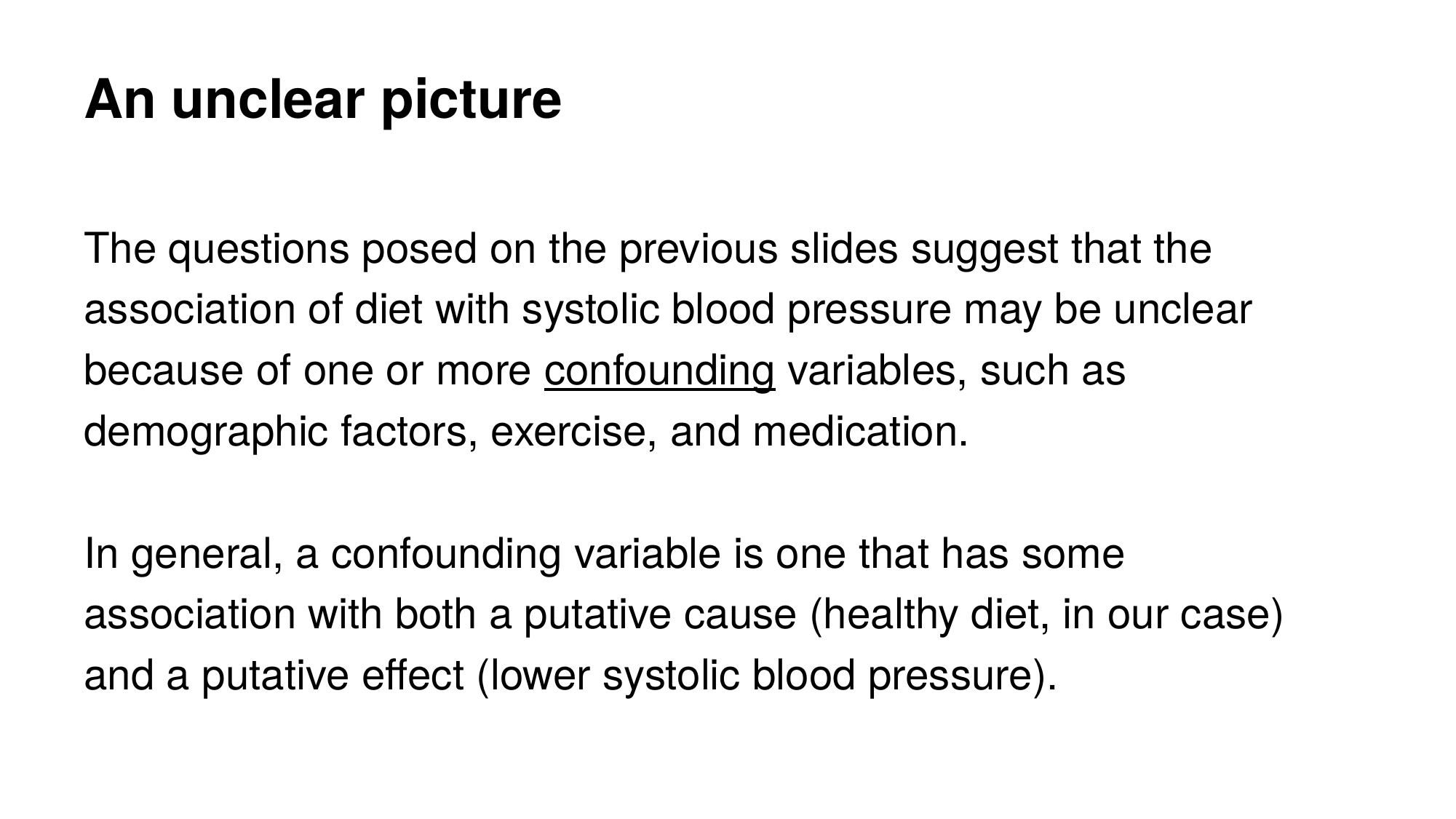

# An unclear picture
The questions posed on the previous slides suggest that the association of diet with systolic blood pressure may be unclear because of one or more confounding variables, such as demographic factors, exercise, and medication.

In general, a confounding variable is one that has some association with both a putative cause (healthy diet, in our case) and a putative effect (lower systolic blood pressure).